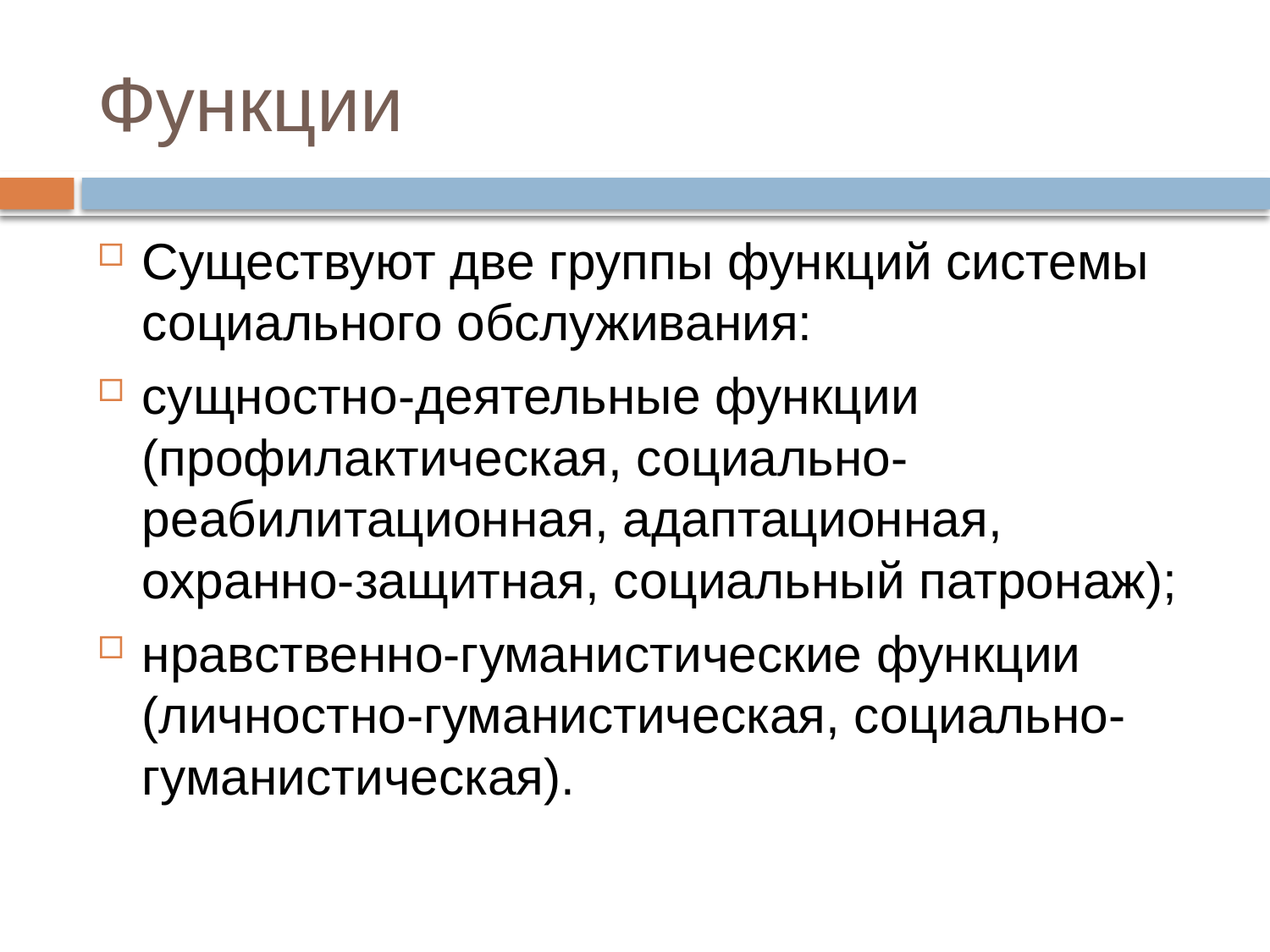

# Функции
Существуют две группы функций системы социального обслуживания:
сущностно-деятельные функции (профилактическая, социально-реабилитационная, адаптационная, охранно-защитная, социальный патронаж);
нравственно-гуманистические функции (личностно-гуманистическая, социально-гуманистическая).